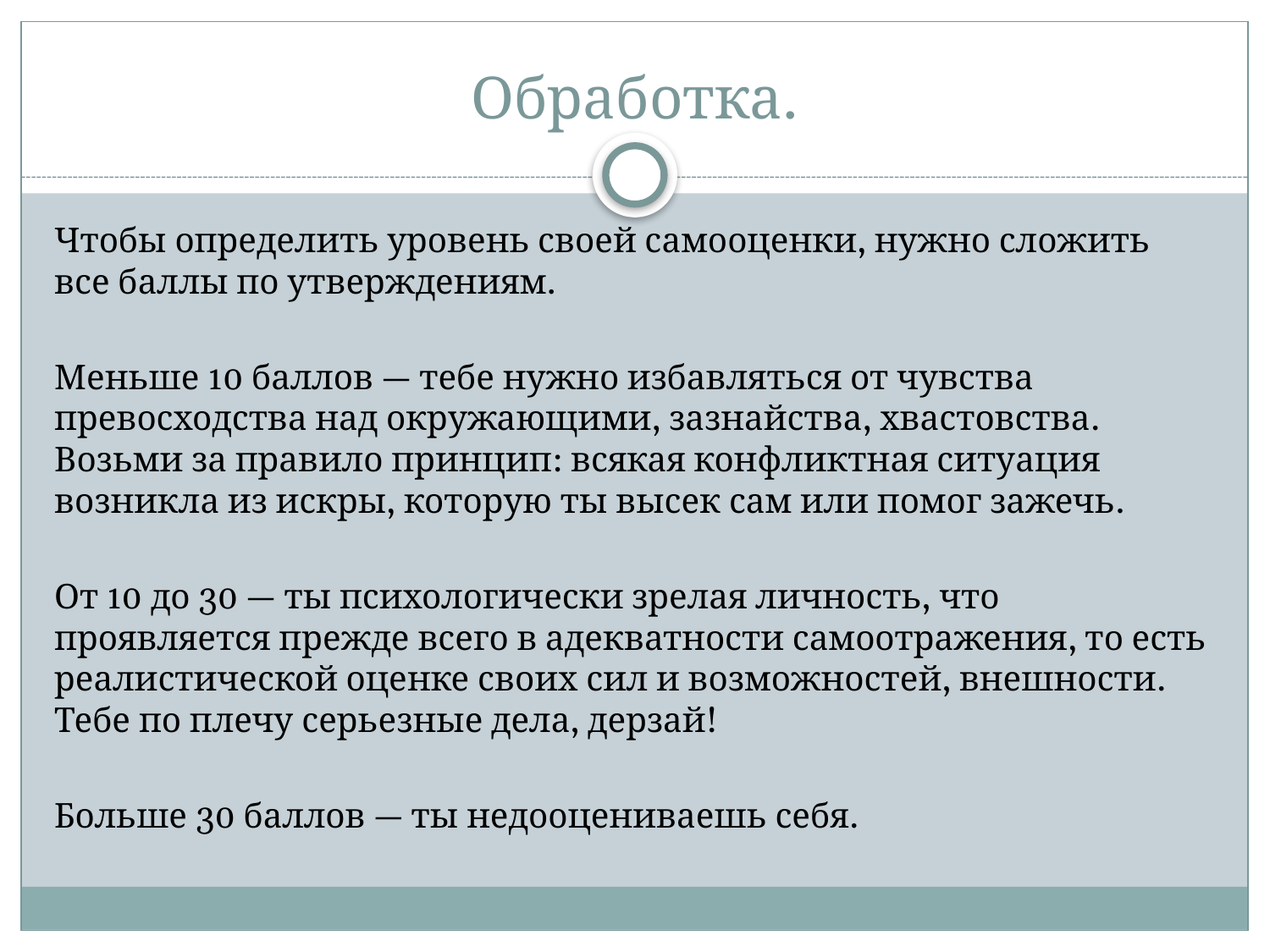

# Обработка.
Чтобы определить уровень своей самооценки, нужно сложить все баллы по утверждениям.

Меньше 10 баллов — тебе нужно избавляться от чувства превосходства над окружающими, зазнайства, хвастовства. Возьми за правило принцип: всякая конфликтная ситуация возникла из искры, которую ты высек сам или помог зажечь.

От 10 до 30 — ты психологически зрелая личность, что проявляется прежде всего в адекватности самоотражения, то есть реалистической оценке своих сил и возможностей, внешности. Тебе по плечу серьезные дела, дерзай!

Больше 30 баллов — ты недооцениваешь себя.